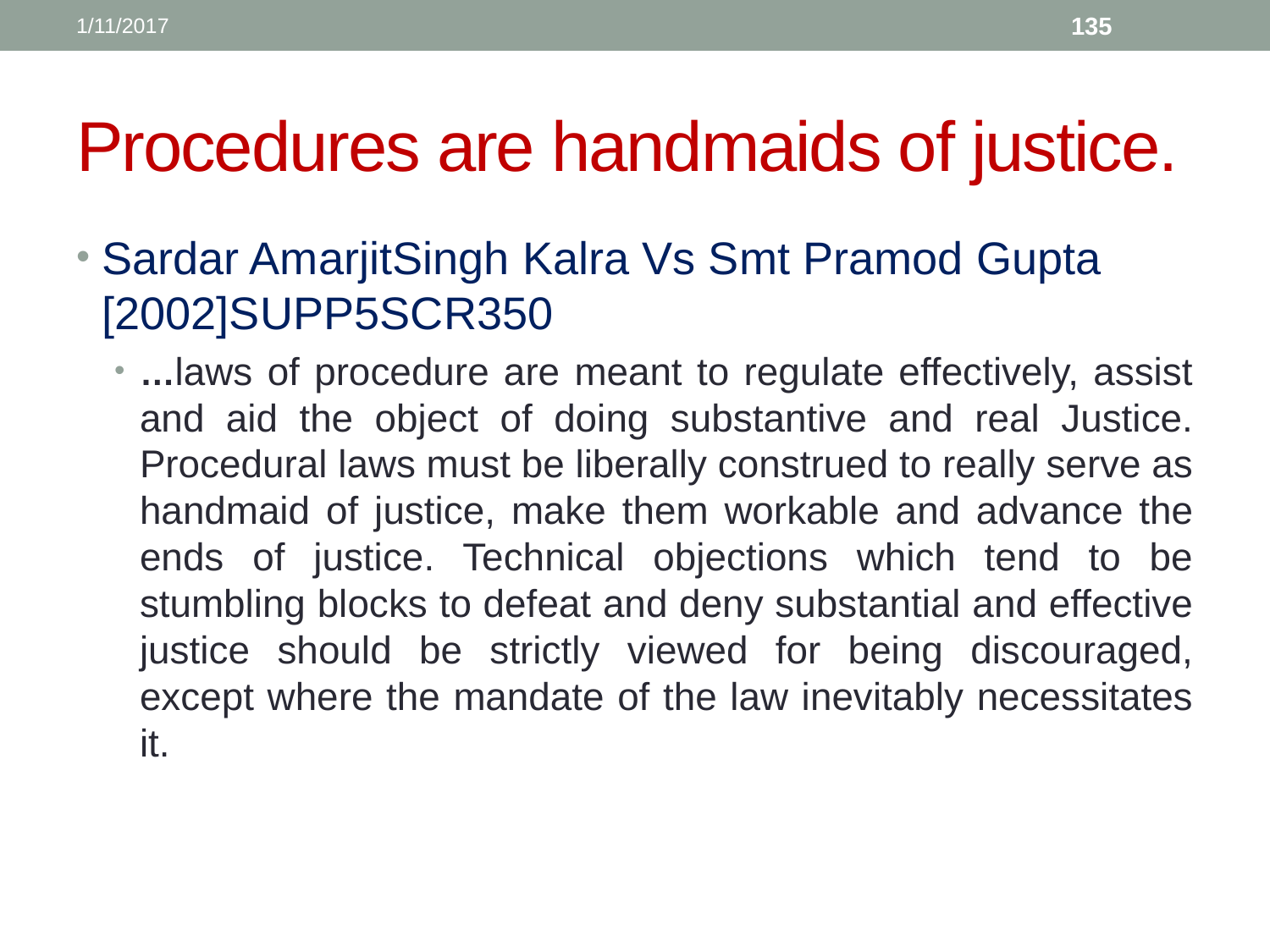

1/11/2017
135
# Procedures are handmaids of justice.
Sardar AmarjitSingh Kalra Vs Smt Pramod Gupta [2002]SUPP5SCR350
…laws of procedure are meant to regulate effectively, assist and aid the object of doing substantive and real Justice. Procedural laws must be liberally construed to really serve as handmaid of justice, make them workable and advance the ends of justice. Technical objections which tend to be stumbling blocks to defeat and deny substantial and effective justice should be strictly viewed for being discouraged, except where the mandate of the law inevitably necessitates it.